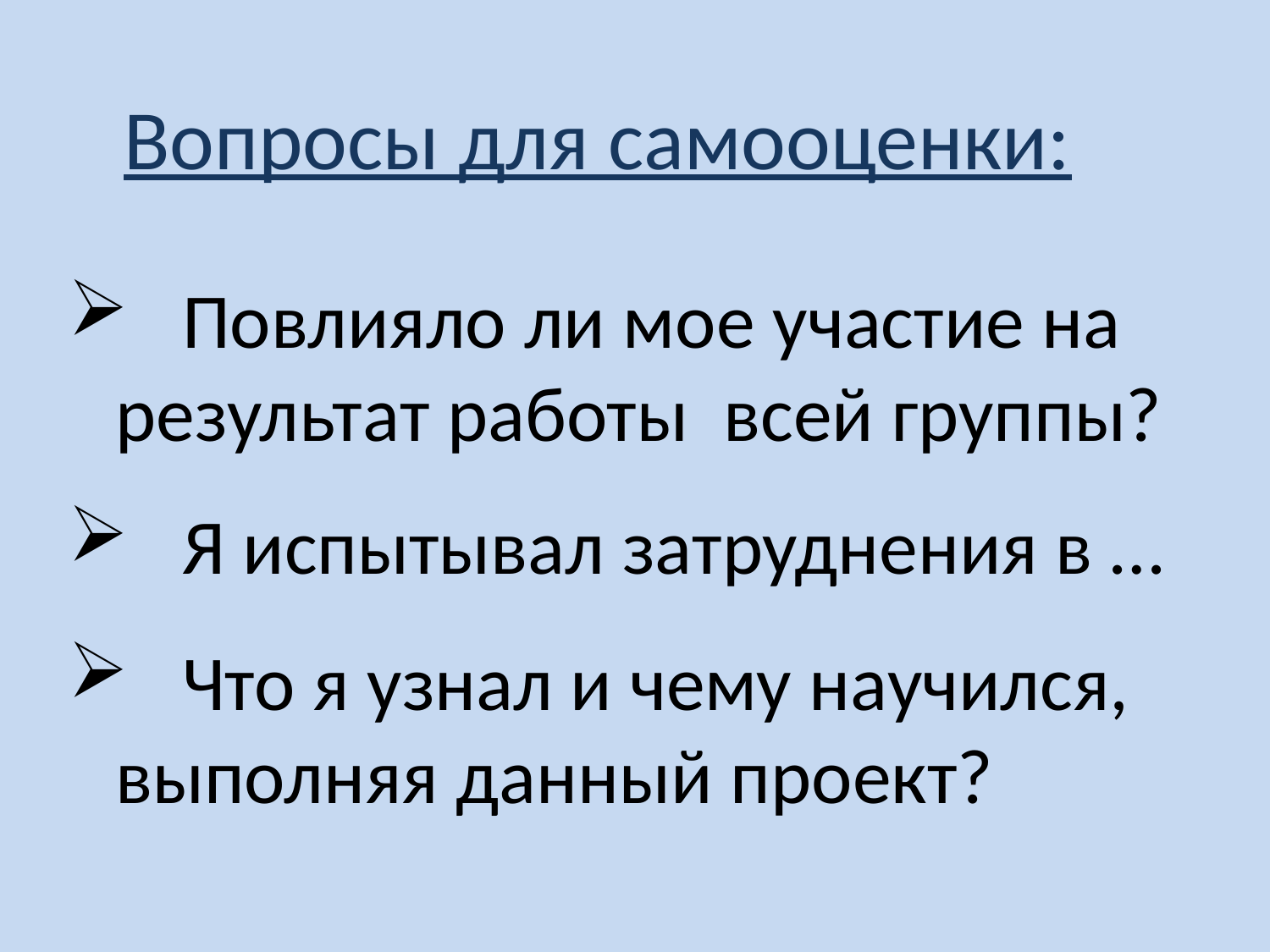

# Вопросы для самооценки:
   Повлияло ли мое участие на результат работы  всей группы?

   Я испытывал затруднения в …

   Что я узнал и чему научился, выполняя данный проект?